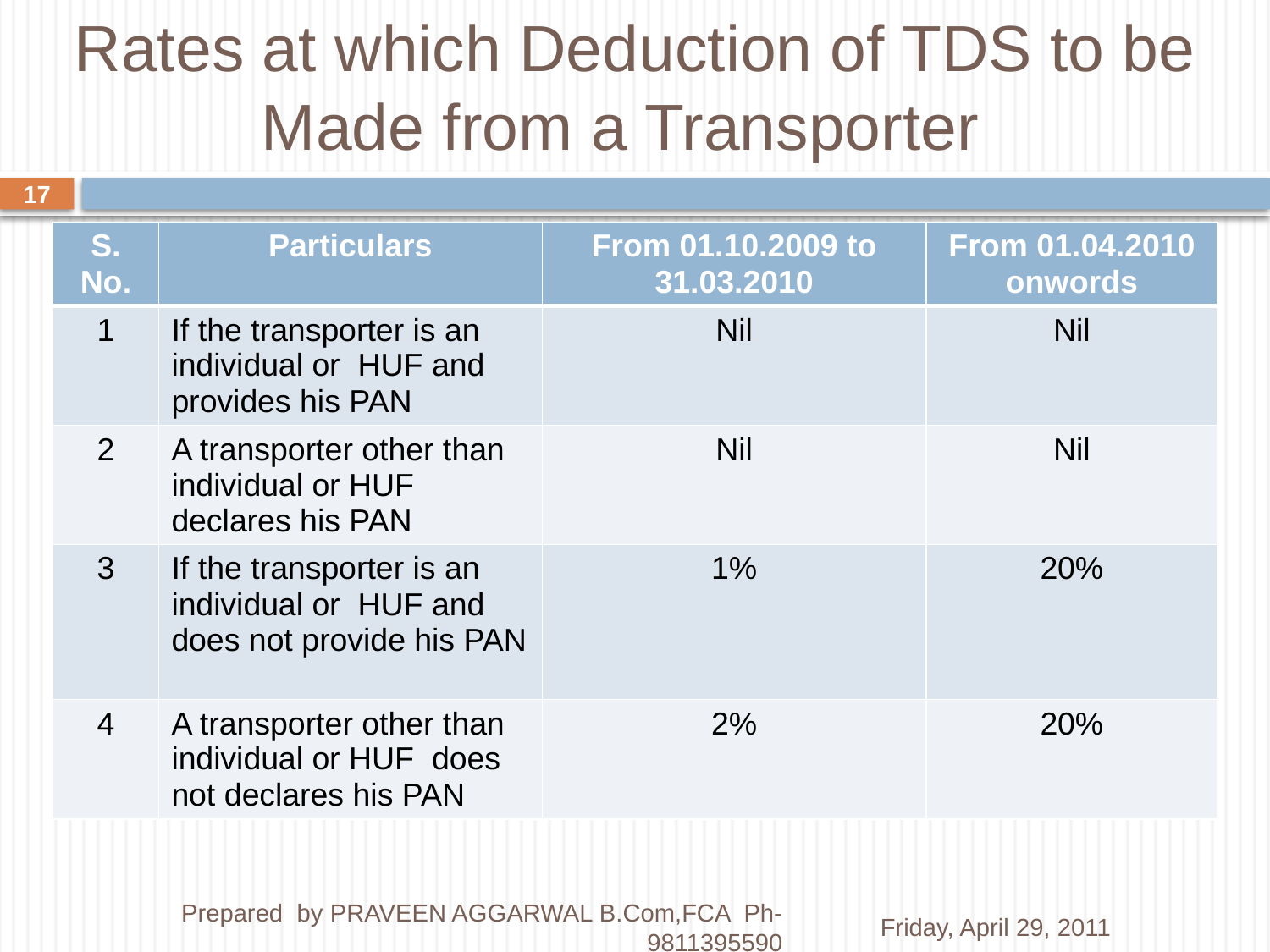

# Rates at which Deduction of TDS to be Made from a Transporter
17
| S. No. | Particulars | From 01.10.2009 to 31.03.2010 | From 01.04.2010 onwords |
| --- | --- | --- | --- |
| 1 | If the transporter is an individual or HUF and provides his PAN | Nil | Nil |
| 2 | A transporter other than individual or HUF declares his PAN | Nil | Nil |
| 3 | If the transporter is an individual or HUF and does not provide his PAN | 1% | 20% |
| 4 | A transporter other than individual or HUF does not declares his PAN | 2% | 20% |
Prepared  by PRAVEEN AGGARWAL B.Com,FCA  Ph-9811395590
Friday, April 29, 2011